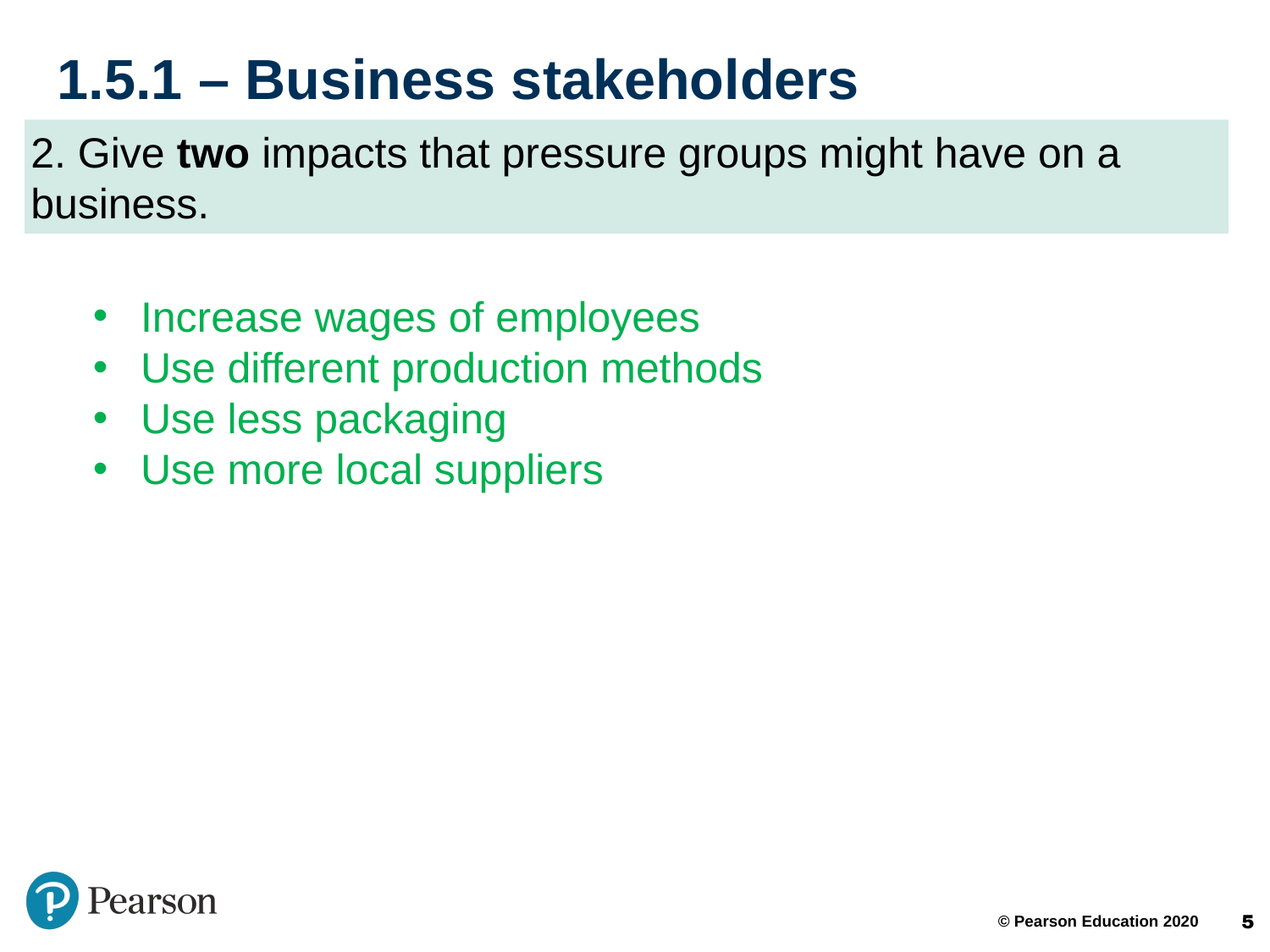

# 1.5.1 – Business stakeholders
2. Give two impacts that pressure groups might have on a business.
Increase wages of employees
Use different production methods
Use less packaging
Use more local suppliers

5